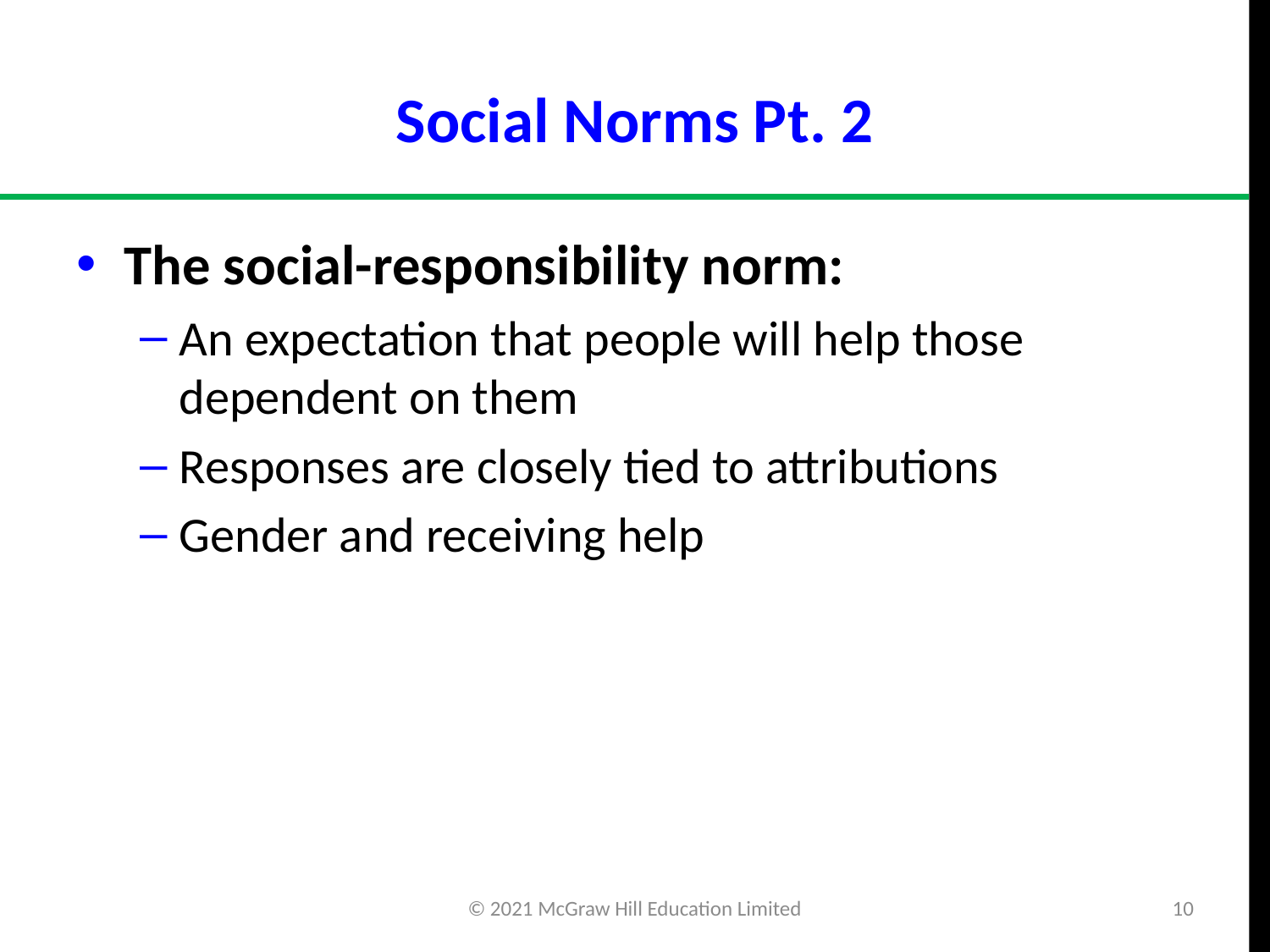

# Social Norms Pt. 2
The social-responsibility norm:
An expectation that people will help those dependent on them
Responses are closely tied to attributions
Gender and receiving help
© 2021 McGraw Hill Education Limited
10